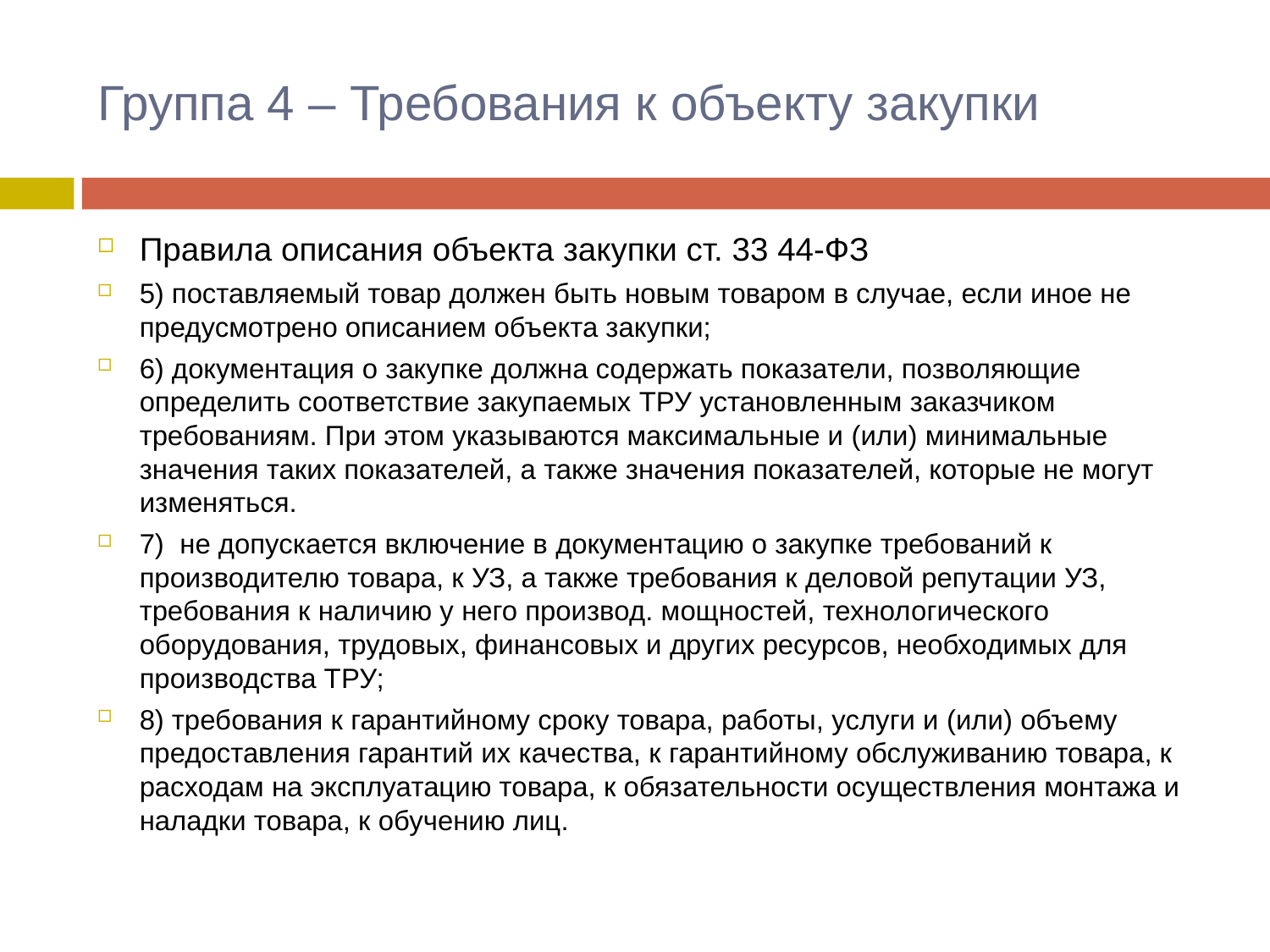

# Группа 4 – Требования к объекту закупки
Правила описания объекта закупки ст. 33 44-ФЗ
5) поставляемый товар должен быть новым товаром в случае, если иное не предусмотрено описанием объекта закупки;
6) документация о закупке должна содержать показатели, позволяющие определить соответствие закупаемых ТРУ установленным заказчиком требованиям. При этом указываются максимальные и (или) минимальные значения таких показателей, а также значения показателей, которые не могут изменяться.
7)  не допускается включение в документацию о закупке требований к производителю товара, к УЗ, а также требования к деловой репутации УЗ, требования к наличию у него производ. мощностей, технологического оборудования, трудовых, финансовых и других ресурсов, необходимых для производства ТРУ;
8) требования к гарантийному сроку товара, работы, услуги и (или) объему предоставления гарантий их качества, к гарантийному обслуживанию товара, к расходам на эксплуатацию товара, к обязательности осуществления монтажа и наладки товара, к обучению лиц.